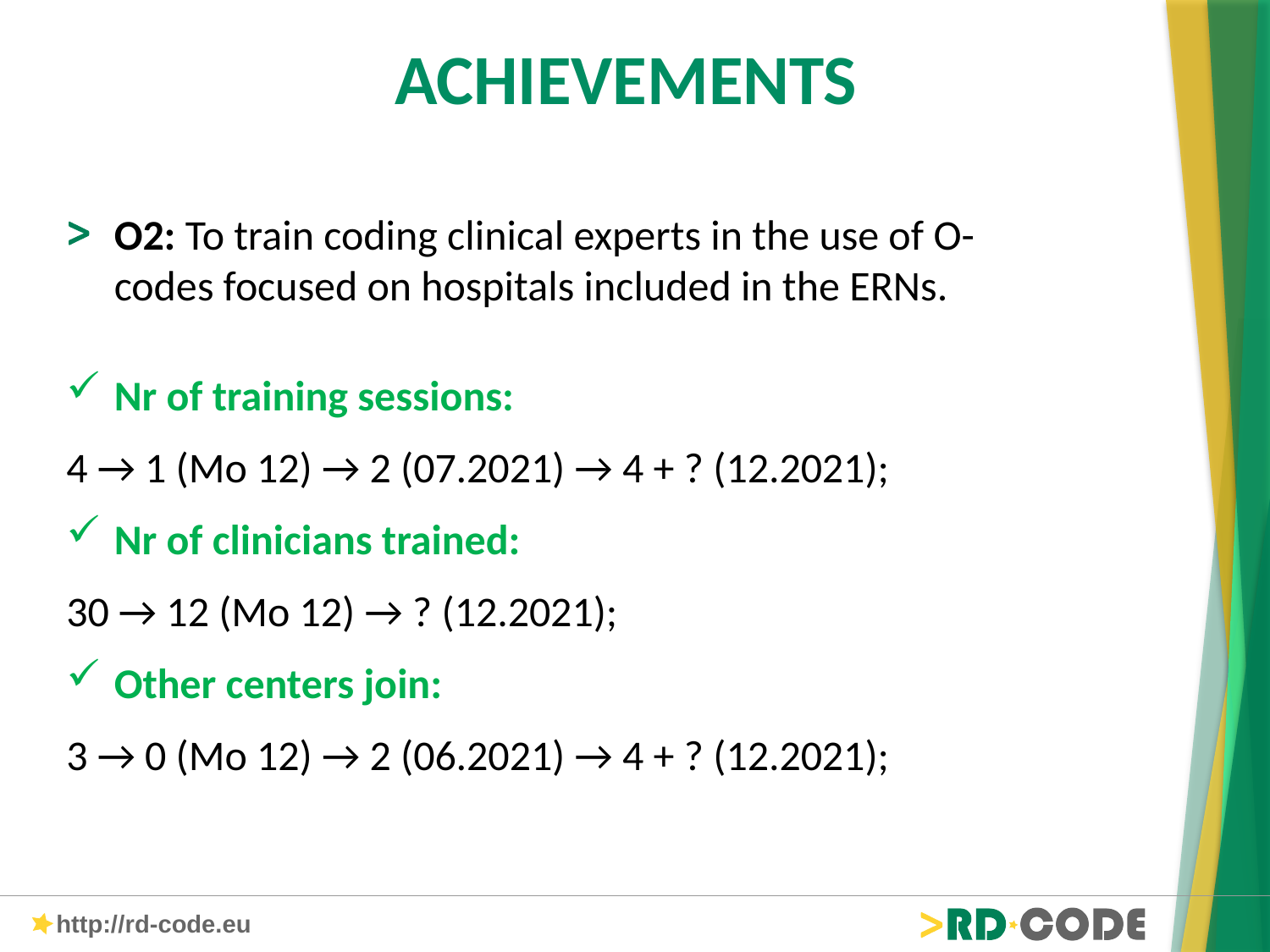

# ACHIEVEMENTS
O2: To train coding clinical experts in the use of O-codes focused on hospitals included in the ERNs.

Nr of training sessions:
4 → 1 (Mo 12) → 2 (07.2021) → 4 + ? (12.2021);
Nr of clinicians trained:
30 → 12 (Mo 12) → ? (12.2021);
Other centers join:
3 → 0 (Mo 12) → 2 (06.2021) → 4 + ? (12.2021);